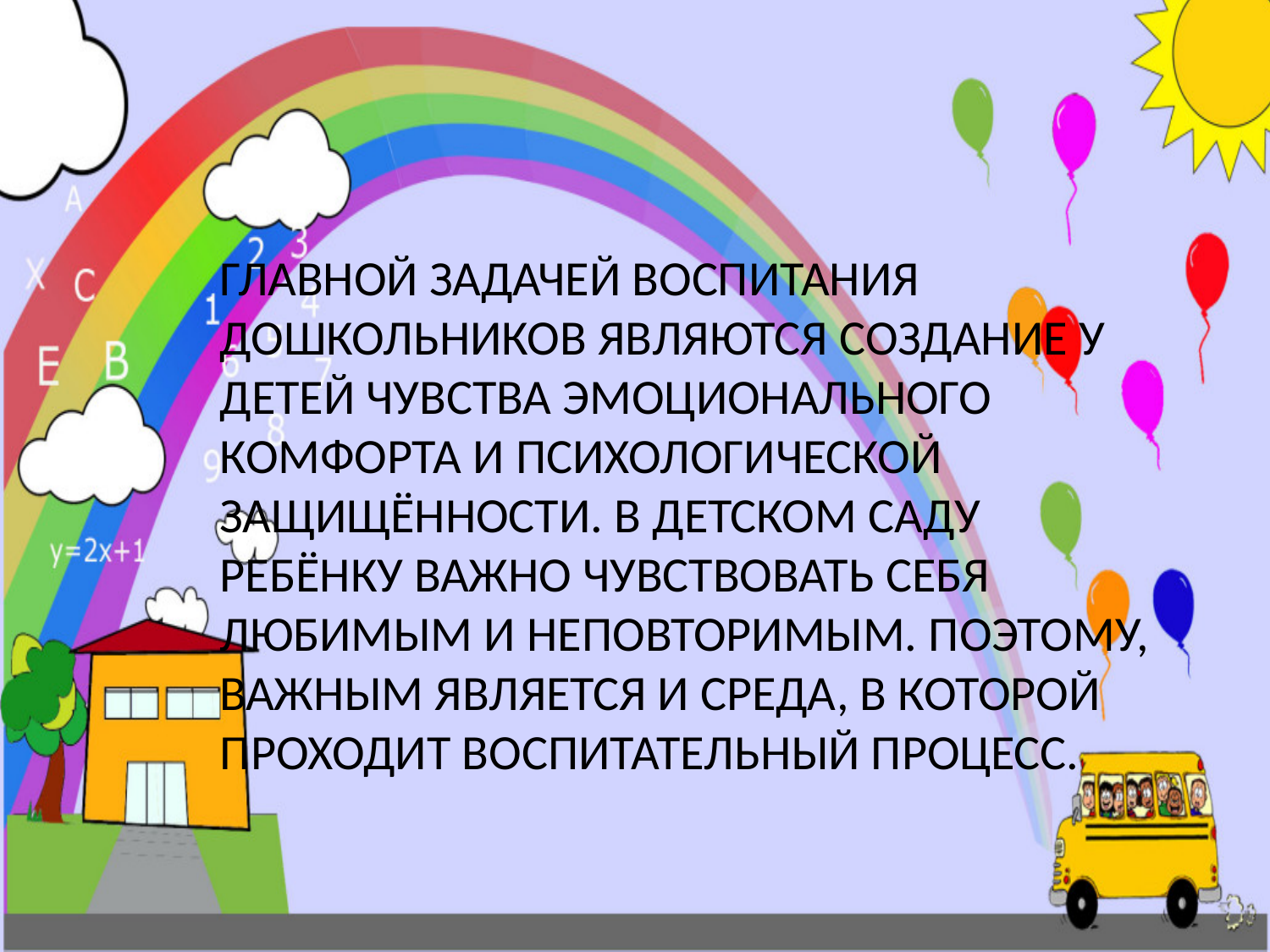

ГЛАВНОЙ ЗАДАЧЕЙ ВОСПИТАНИЯ
ДОШКОЛЬНИКОВ ЯВЛЯЮТСЯ СОЗДАНИЕ У
ДЕТЕЙ ЧУВСТВА ЭМОЦИОНАЛЬНОГО
КОМФОРТА И ПСИХОЛОГИЧЕСКОЙ
ЗАЩИЩЁННОСТИ. В ДЕТСКОМ САДУ
РЕБЁНКУ ВАЖНО ЧУВСТВОВАТЬ СЕБЯ
ЛЮБИМЫМ И НЕПОВТОРИМЫМ. ПОЭТОМУ,
ВАЖНЫМ ЯВЛЯЕТСЯ И СРЕДА, В КОТОРОЙ
ПРОХОДИТ ВОСПИТАТЕЛЬНЫЙ ПРОЦЕСС.